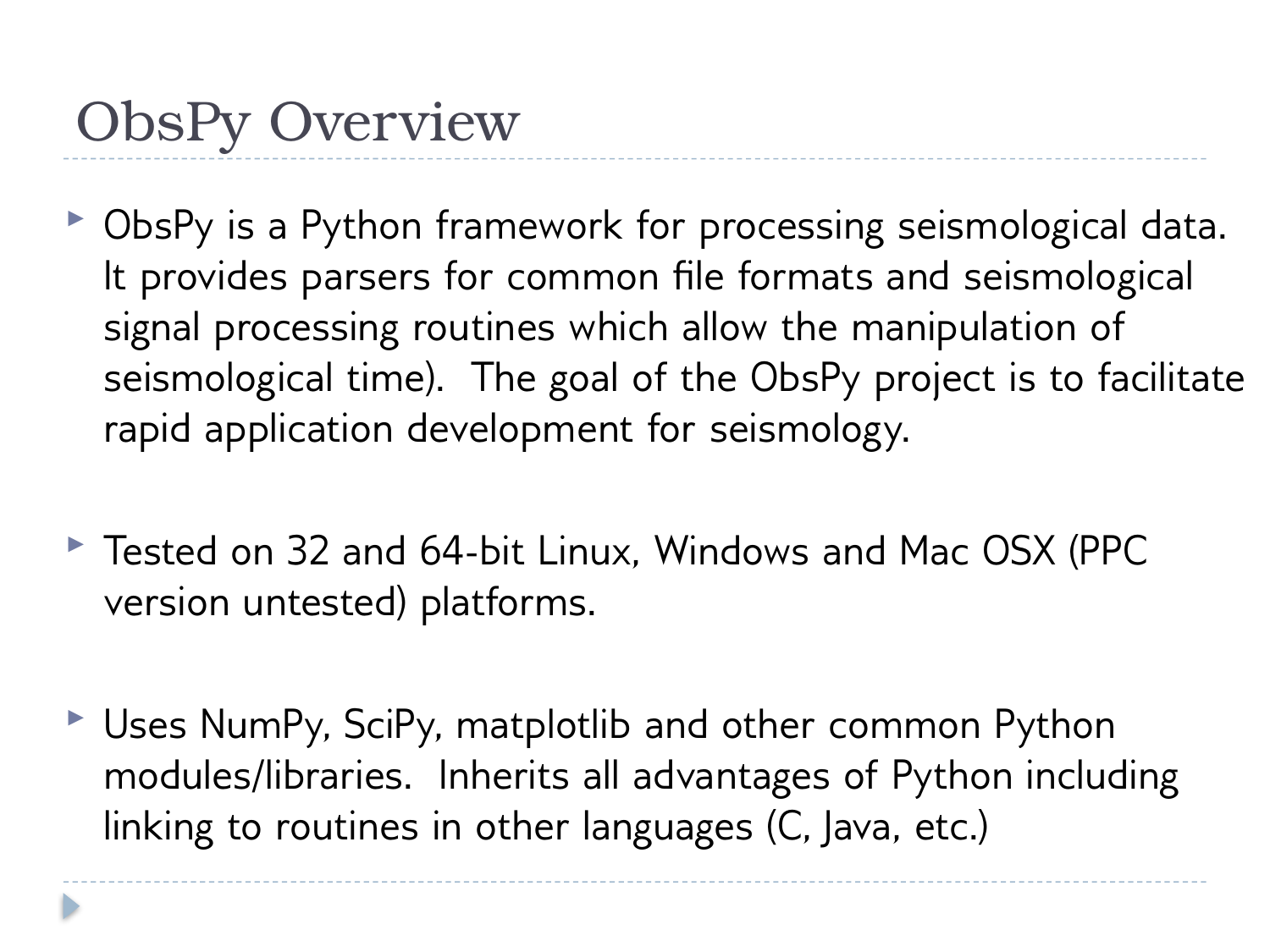

# ObsPy Overview
ObsPy is a Python framework for processing seismological data.  It provides parsers for common file formats and seismological signal processing routines which allow the manipulation of seismological time).  The goal of the ObsPy project is to facilitate rapid application development for seismology.

Tested on 32 and 64-bit Linux, Windows and Mac OSX (PPC version untested) platforms.

Uses NumPy, SciPy, matplotlib and other common Python modules/libraries.  Inherits all advantages of Python including linking to routines in other languages (C, Java, etc.)